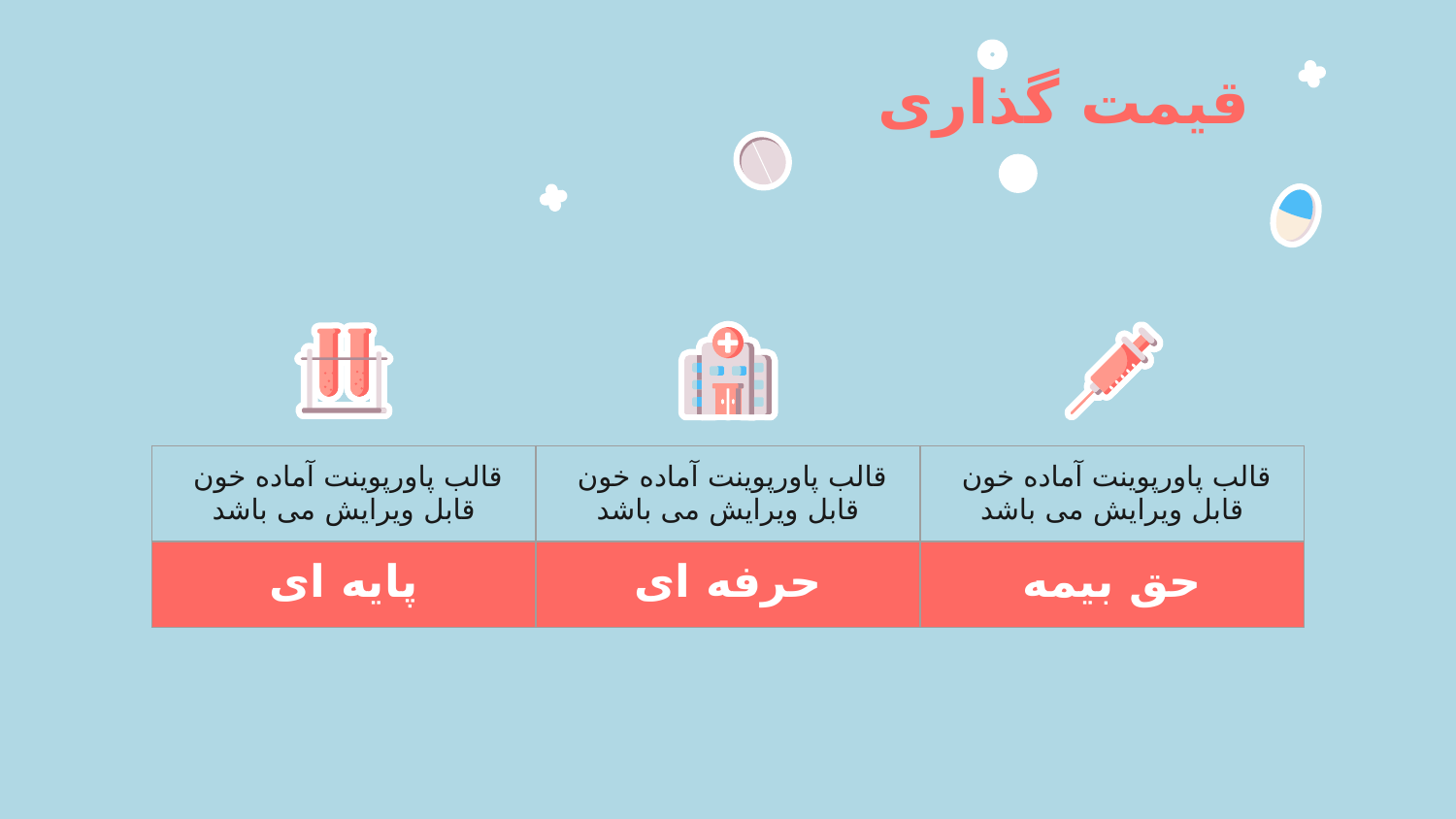

# قیمت گذاری

| قالب پاورپوینت آماده خون قابل ویرایش می باشد | قالب پاورپوینت آماده خون قابل ویرایش می باشد | قالب پاورپوینت آماده خون قابل ویرایش می باشد |
| --- | --- | --- |
| پایه ای | حرفه ای | حق بیمه |